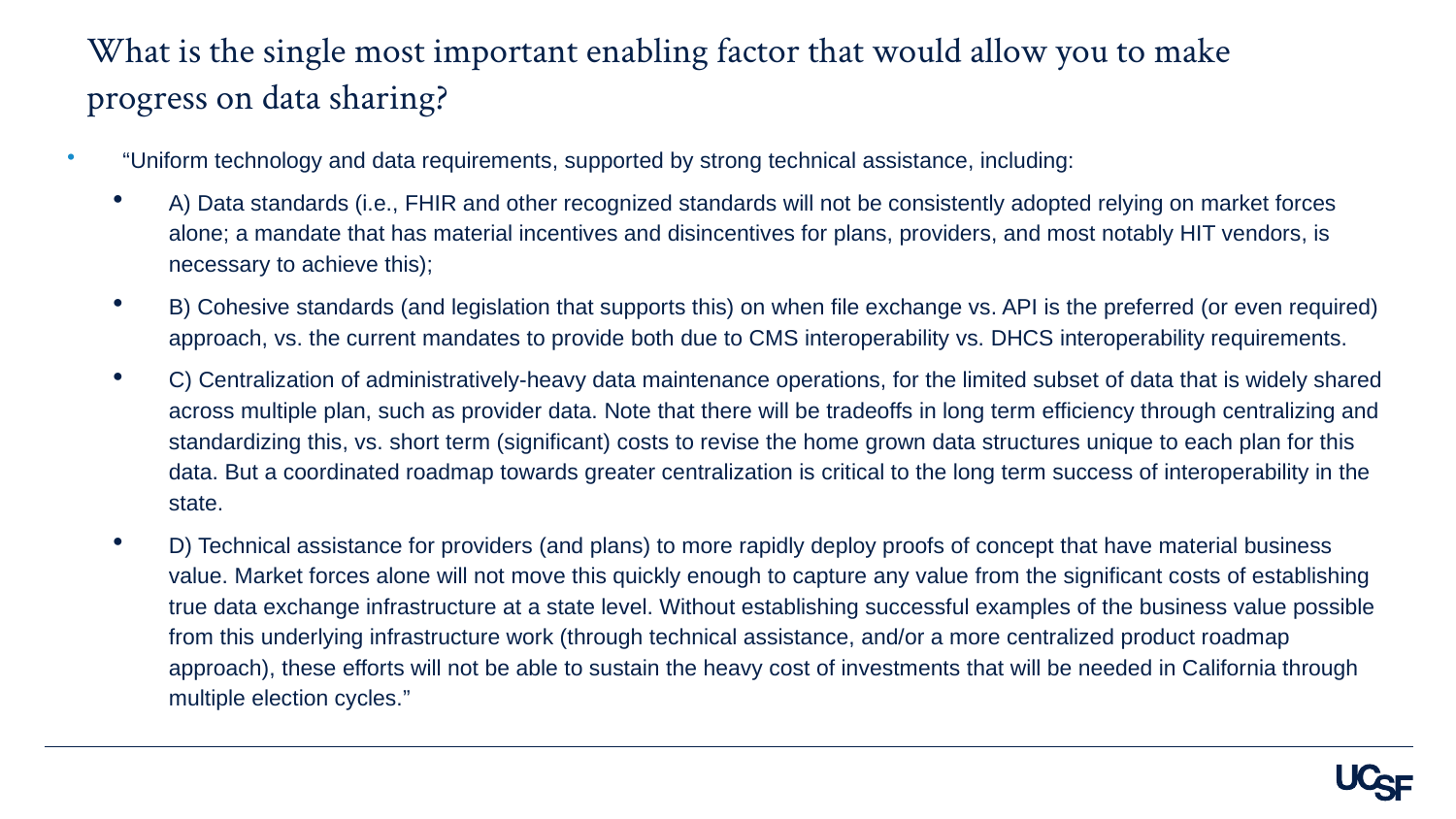

# What is the single most important enabling factor that would allow you to make progress on data sharing?
“Uniform technology and data requirements, supported by strong technical assistance, including:
A) Data standards (i.e., FHIR and other recognized standards will not be consistently adopted relying on market forces alone; a mandate that has material incentives and disincentives for plans, providers, and most notably HIT vendors, is necessary to achieve this);
B) Cohesive standards (and legislation that supports this) on when file exchange vs. API is the preferred (or even required) approach, vs. the current mandates to provide both due to CMS interoperability vs. DHCS interoperability requirements.
C) Centralization of administratively-heavy data maintenance operations, for the limited subset of data that is widely shared across multiple plan, such as provider data. Note that there will be tradeoffs in long term efficiency through centralizing and standardizing this, vs. short term (significant) costs to revise the home grown data structures unique to each plan for this data. But a coordinated roadmap towards greater centralization is critical to the long term success of interoperability in the state.
D) Technical assistance for providers (and plans) to more rapidly deploy proofs of concept that have material business value. Market forces alone will not move this quickly enough to capture any value from the significant costs of establishing true data exchange infrastructure at a state level. Without establishing successful examples of the business value possible from this underlying infrastructure work (through technical assistance, and/or a more centralized product roadmap approach), these efforts will not be able to sustain the heavy cost of investments that will be needed in California through multiple election cycles.”